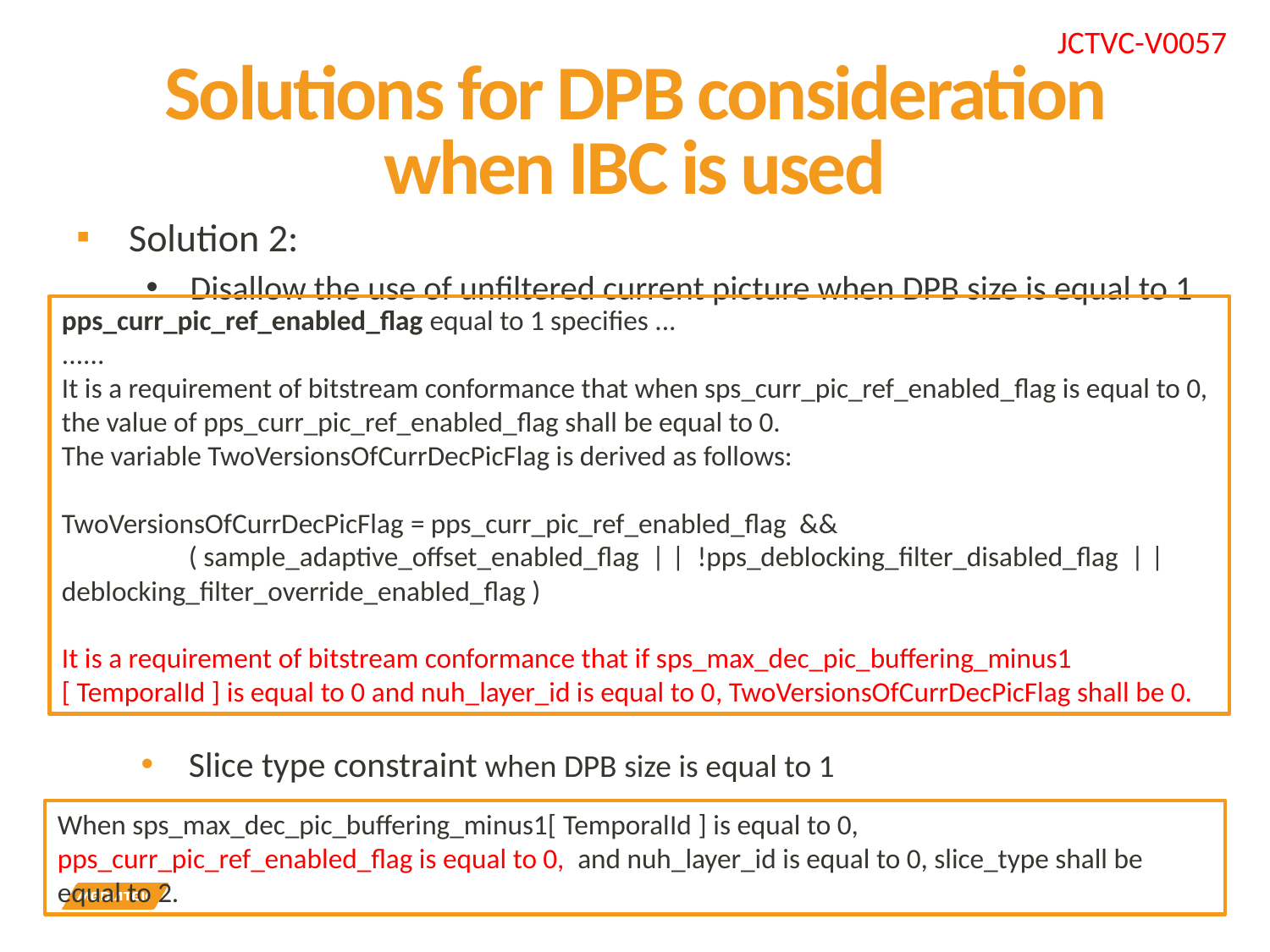

# Solutions for DPB consideration when IBC is used
Solution 2:
Disallow the use of unfiltered current picture when DPB size is equal to 1

pps_curr_pic_ref_enabled_flag equal to 1 specifies ...
......
It is a requirement of bitstream conformance that when sps_curr_pic_ref_enabled_flag is equal to 0, the value of pps_curr_pic_ref_enabled_flag shall be equal to 0.
The variable TwoVersionsOfCurrDecPicFlag is derived as follows:

TwoVersionsOfCurrDecPicFlag = pps_curr_pic_ref_enabled_flag  &&
	( sample_adaptive_offset_enabled_flag  | |  !pps_deblocking_filter_disabled_flag  | | 	deblocking_filter_override_enabled_flag )

It is a requirement of bitstream conformance that if sps_max_dec_pic_buffering_minus1 [ TemporalId ] is equal to 0 and nuh_layer_id is equal to 0, TwoVersionsOfCurrDecPicFlag shall be 0.
Slice type constraint when DPB size is equal to 1

When sps_max_dec_pic_buffering_minus1[ TemporalId ] is equal to 0, pps_curr_pic_ref_enabled_flag is equal to 0,  and nuh_layer_id is equal to 0, slice_type shall be equal to 2.